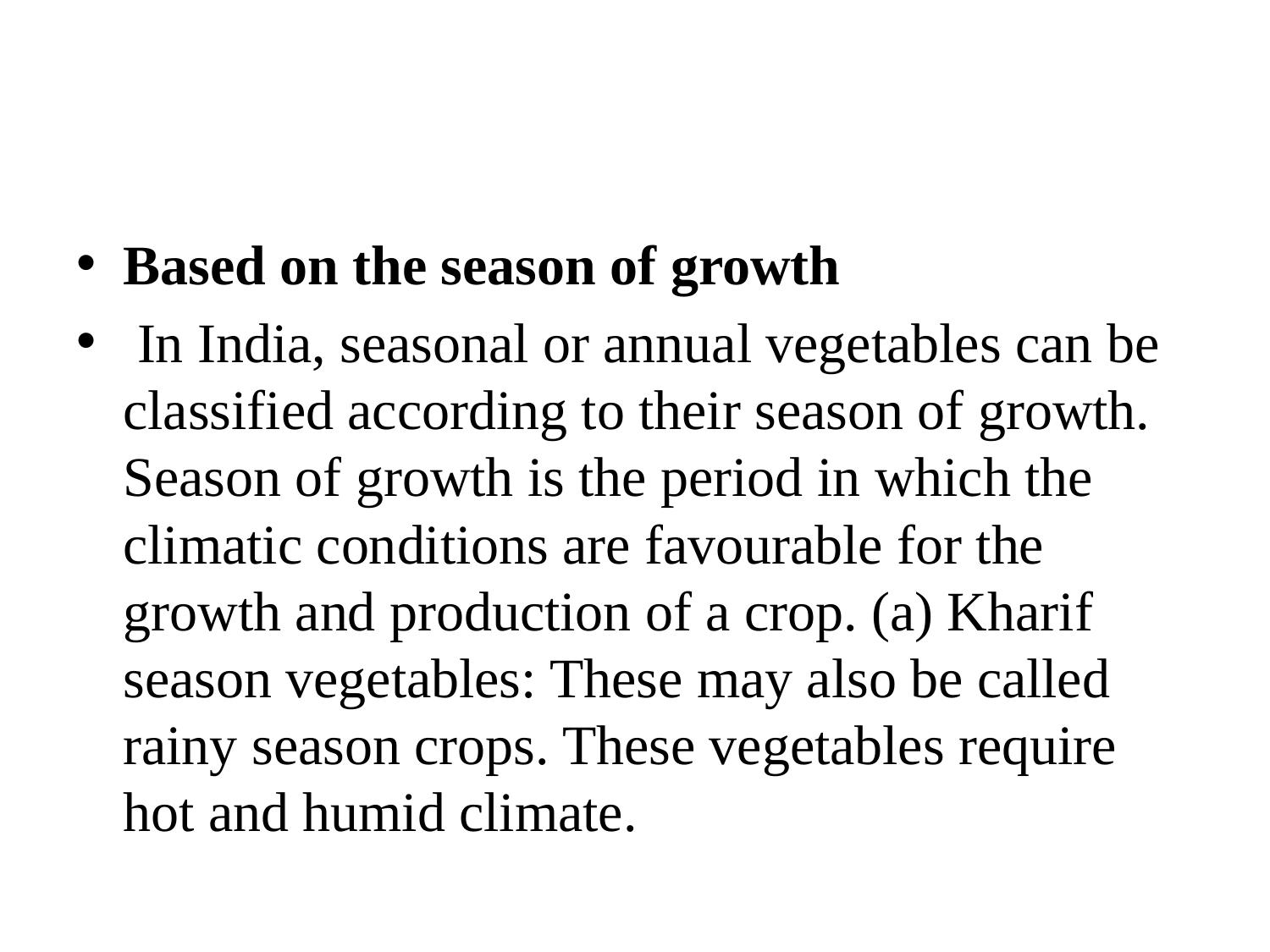

#
Based on the season of growth
 In India, seasonal or annual vegetables can be classified according to their season of growth. Season of growth is the period in which the climatic conditions are favourable for the growth and production of a crop. (a) Kharif season vegetables: These may also be called rainy season crops. These vegetables require hot and humid climate.